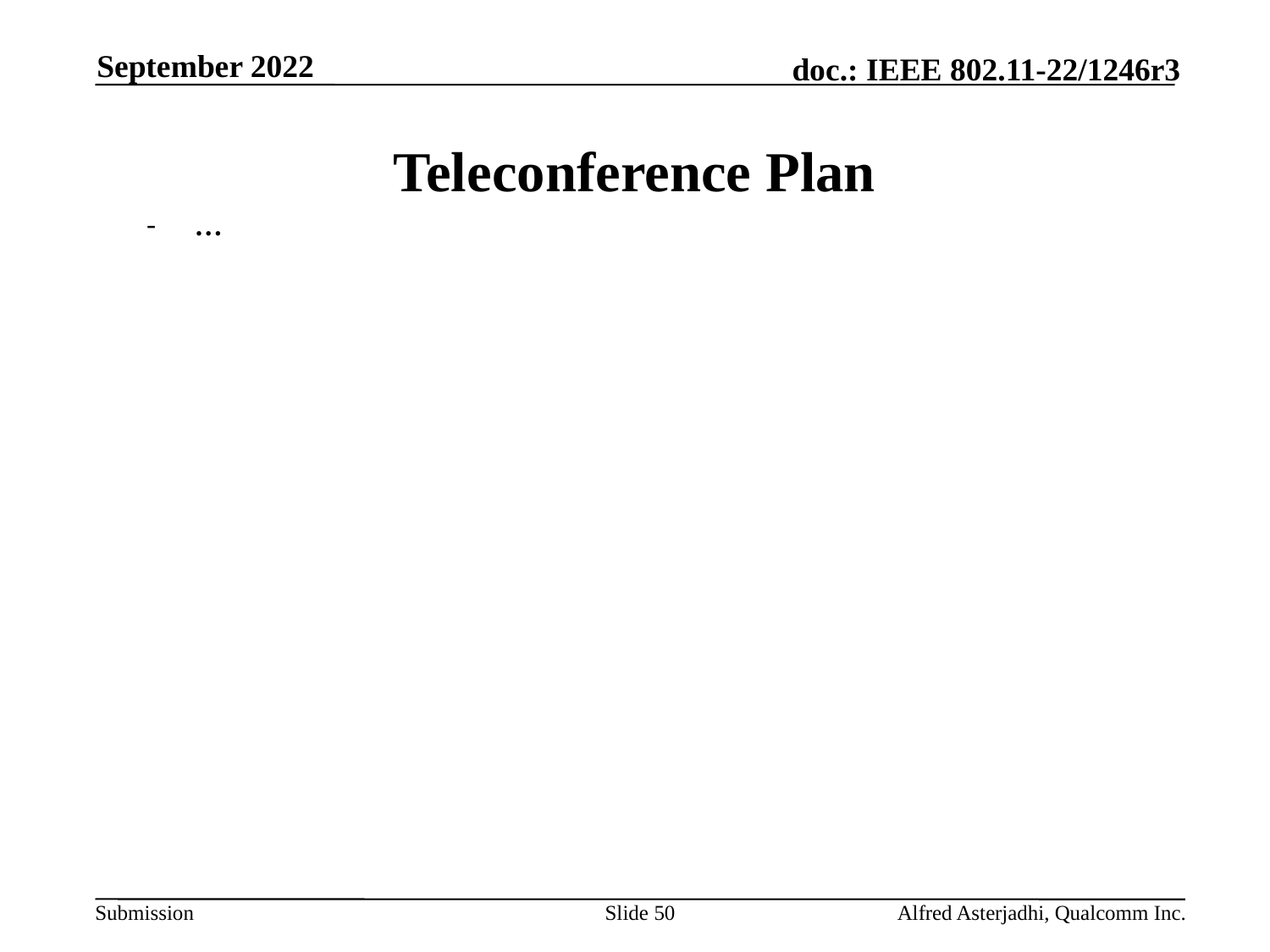

September 2022
# Teleconference Plan
…
Slide 50
Alfred Asterjadhi, Qualcomm Inc.